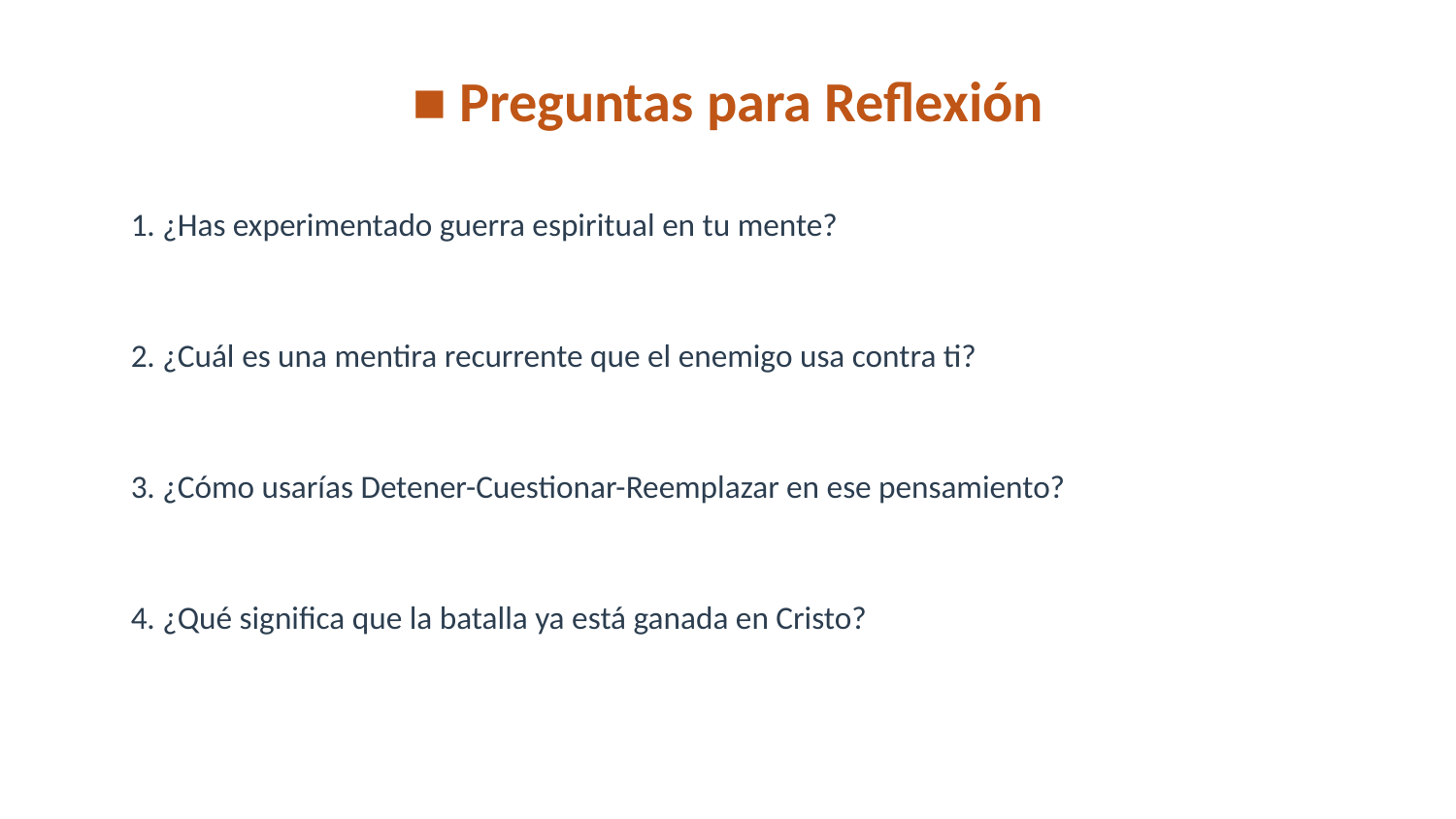

■ Preguntas para Reflexión
1. ¿Has experimentado guerra espiritual en tu mente?
2. ¿Cuál es una mentira recurrente que el enemigo usa contra ti?
3. ¿Cómo usarías Detener-Cuestionar-Reemplazar en ese pensamiento?
4. ¿Qué significa que la batalla ya está ganada en Cristo?